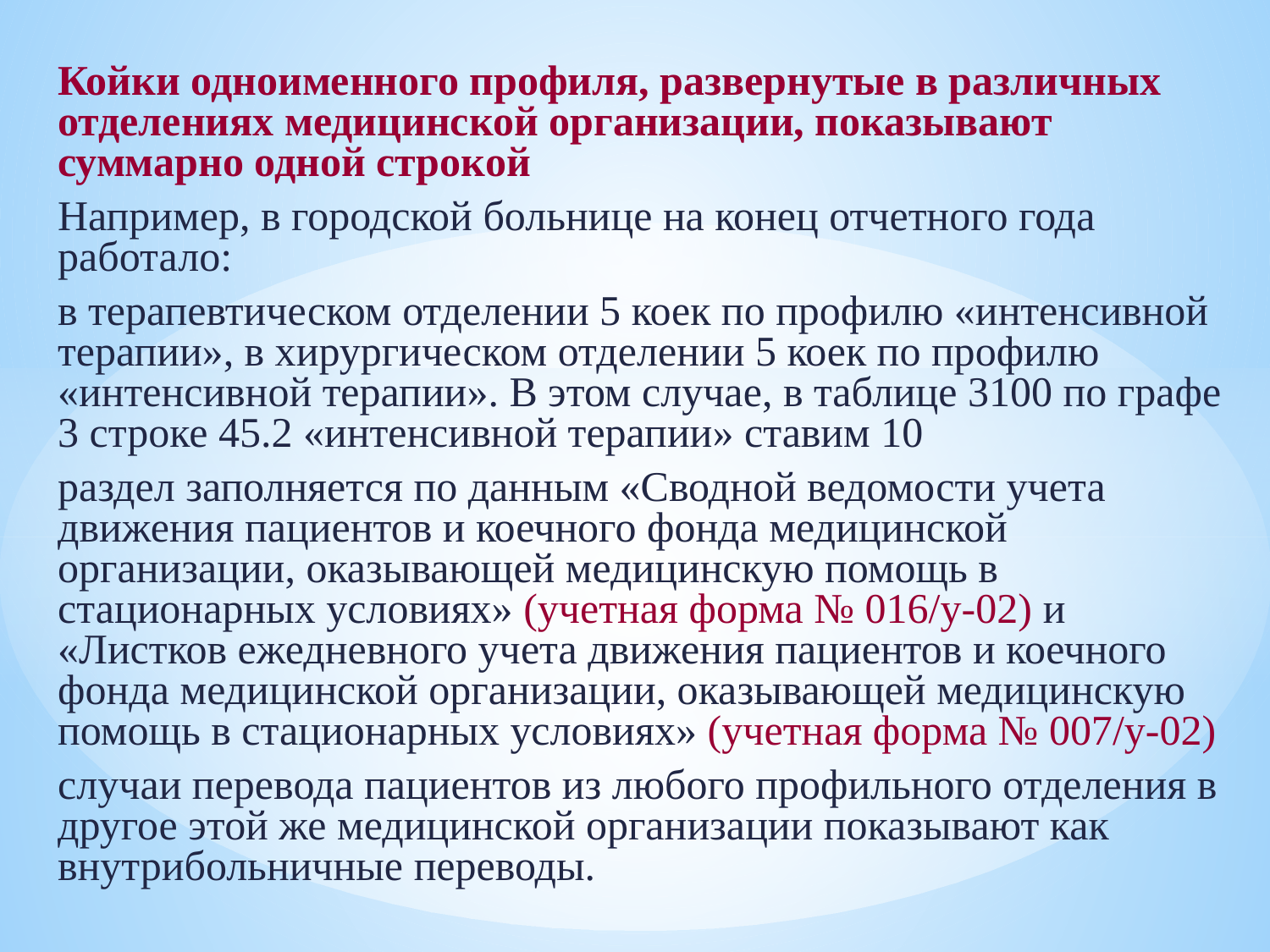

Койки одноименного профиля, развернутые в различных отделениях медицинской организации, показывают суммарно одной строкой
Например, в городской больнице на конец отчетного года работало:
в терапевтическом отделении 5 коек по профилю «интенсивной терапии», в хирургическом отделении 5 коек по профилю «интенсивной терапии». В этом случае, в таблице 3100 по графе 3 строке 45.2 «интенсивной терапии» ставим 10
раздел заполняется по данным «Сводной ведомости учета движения пациентов и коечного фонда медицинской организации, оказывающей медицинскую помощь в стационарных условиях» (учетная форма № 016/у-02) и «Листков ежедневного учета движения пациентов и коечного фонда медицинской организации, оказывающей медицинскую помощь в стационарных условиях» (учетная форма № 007/у-02)
случаи перевода пациентов из любого профильного отделения в другое этой же медицинской организации показывают как внутрибольничные переводы.